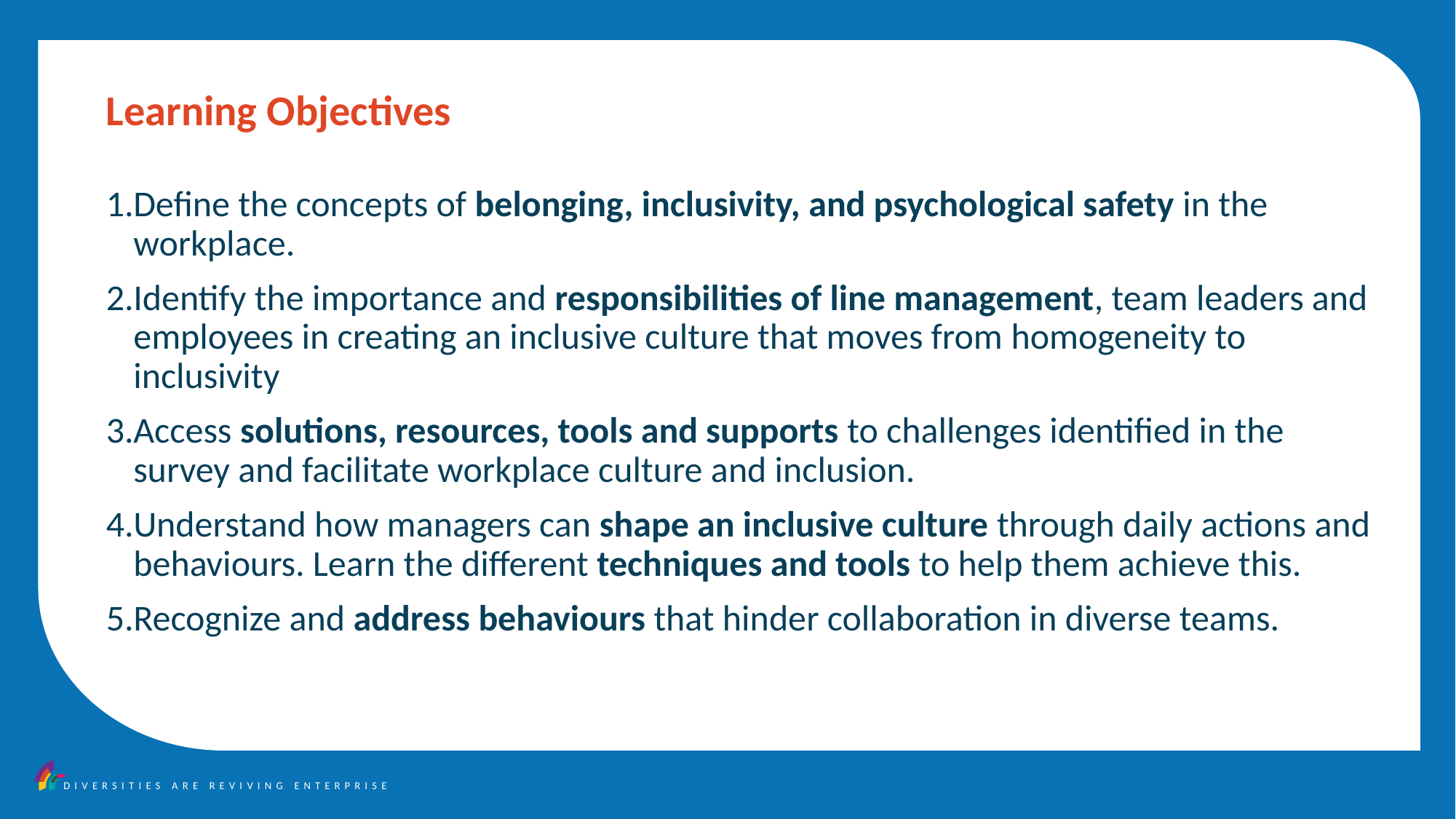

Learning Objectives
Define the concepts of belonging, inclusivity, and psychological safety in the workplace.
Identify the importance and responsibilities of line management, team leaders and employees in creating an inclusive culture that moves from homogeneity to inclusivity
Access solutions, resources, tools and supports to challenges identified in the survey and facilitate workplace culture and inclusion.
Understand how managers can shape an inclusive culture through daily actions and behaviours. Learn the different techniques and tools to help them achieve this.
Recognize and address behaviours that hinder collaboration in diverse teams.